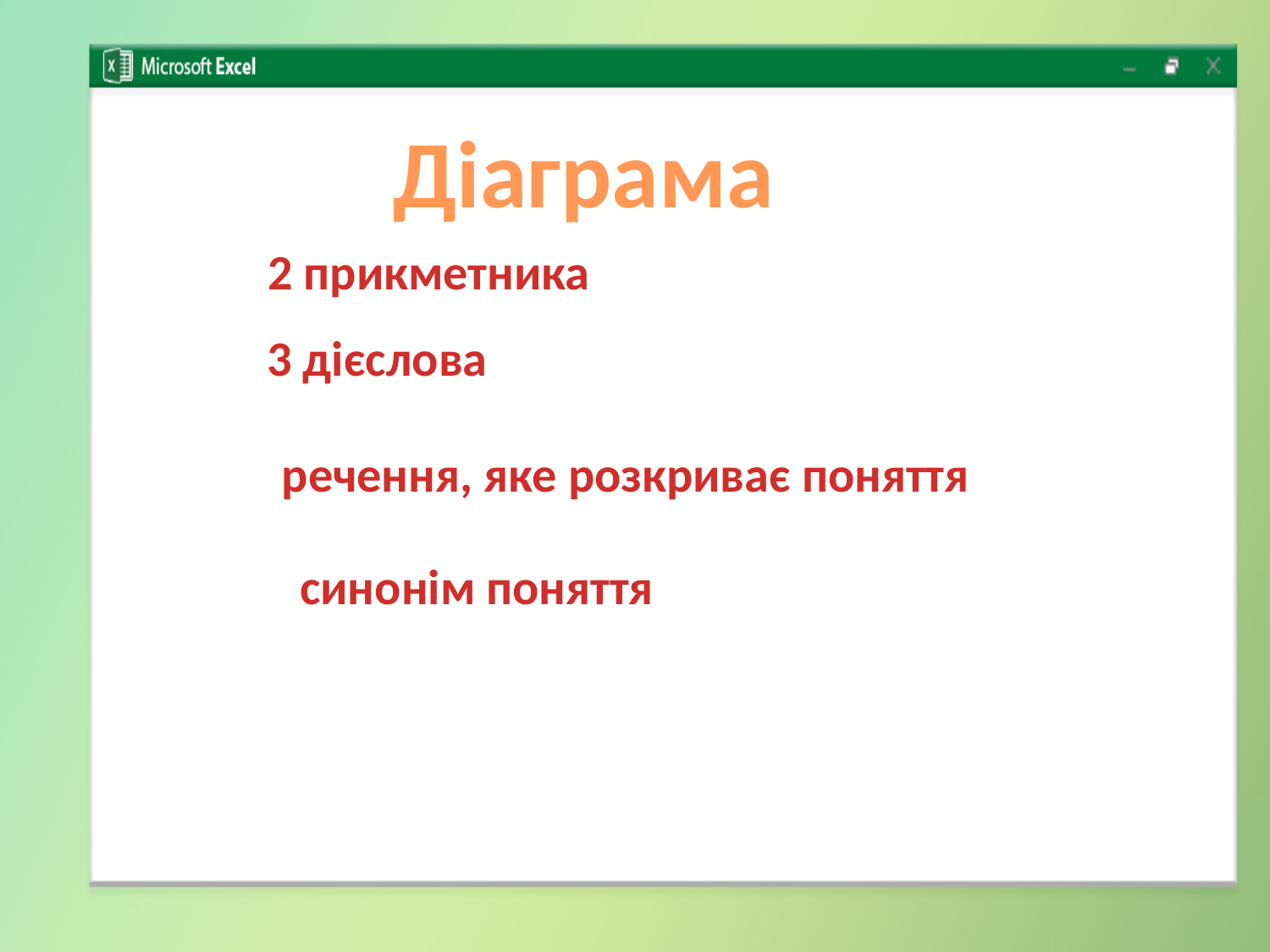

Діаграма
2 прикметника
3 дієслова
речення, яке розкриває поняття
синонім поняття